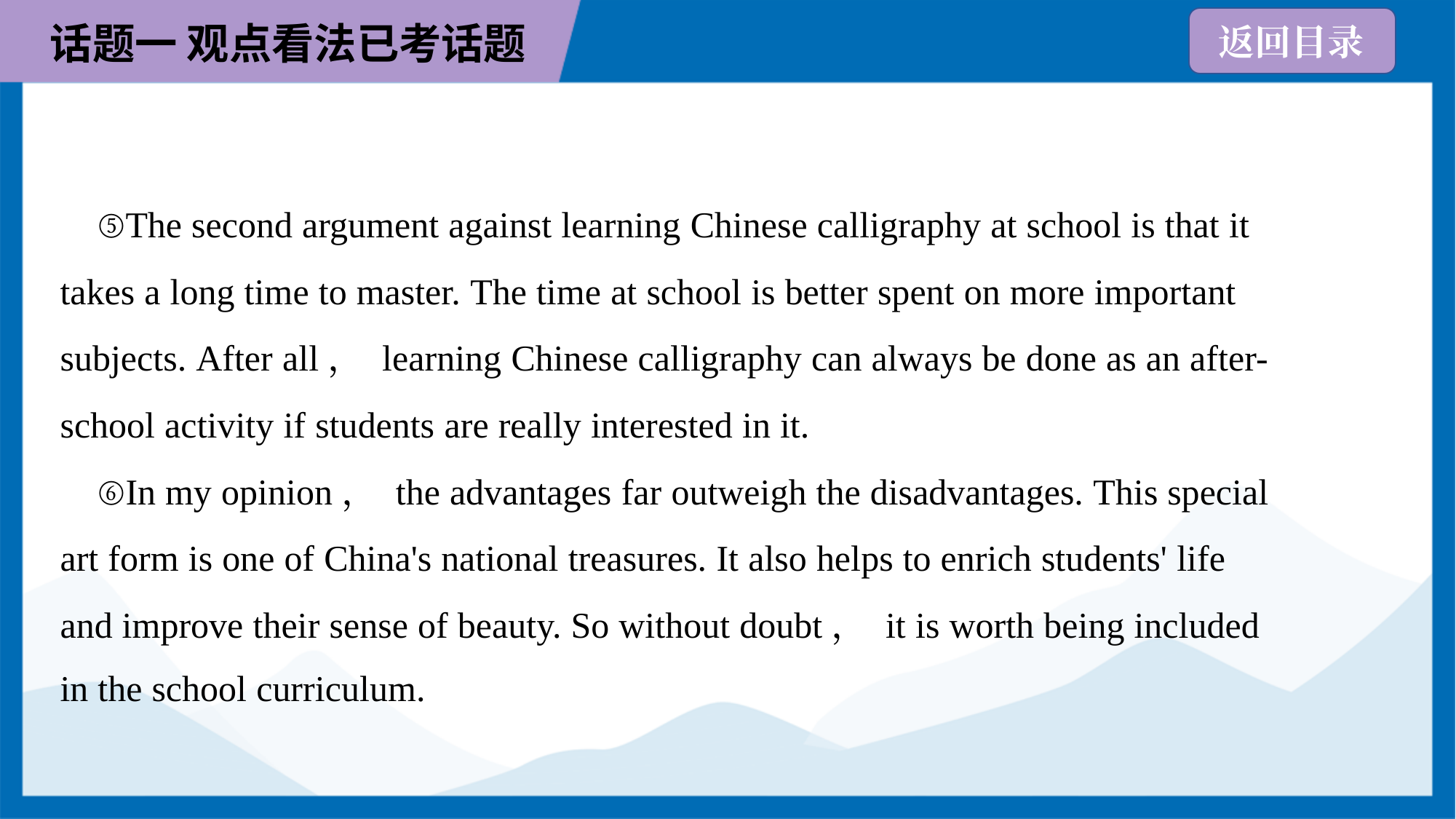

⑤The second argument against learning Chinese calligraphy at school is that it
takes a long time to master. The time at school is better spent on more important
subjects. After all， learning Chinese calligraphy can always be done as an after-
school activity if students are really interested in it.
    ⑥In my opinion， the advantages far outweigh the disadvantages. This special
art form is one of China's national treasures. It also helps to enrich students' life
and improve their sense of beauty. So without doubt， it is worth being included
in the school curriculum.